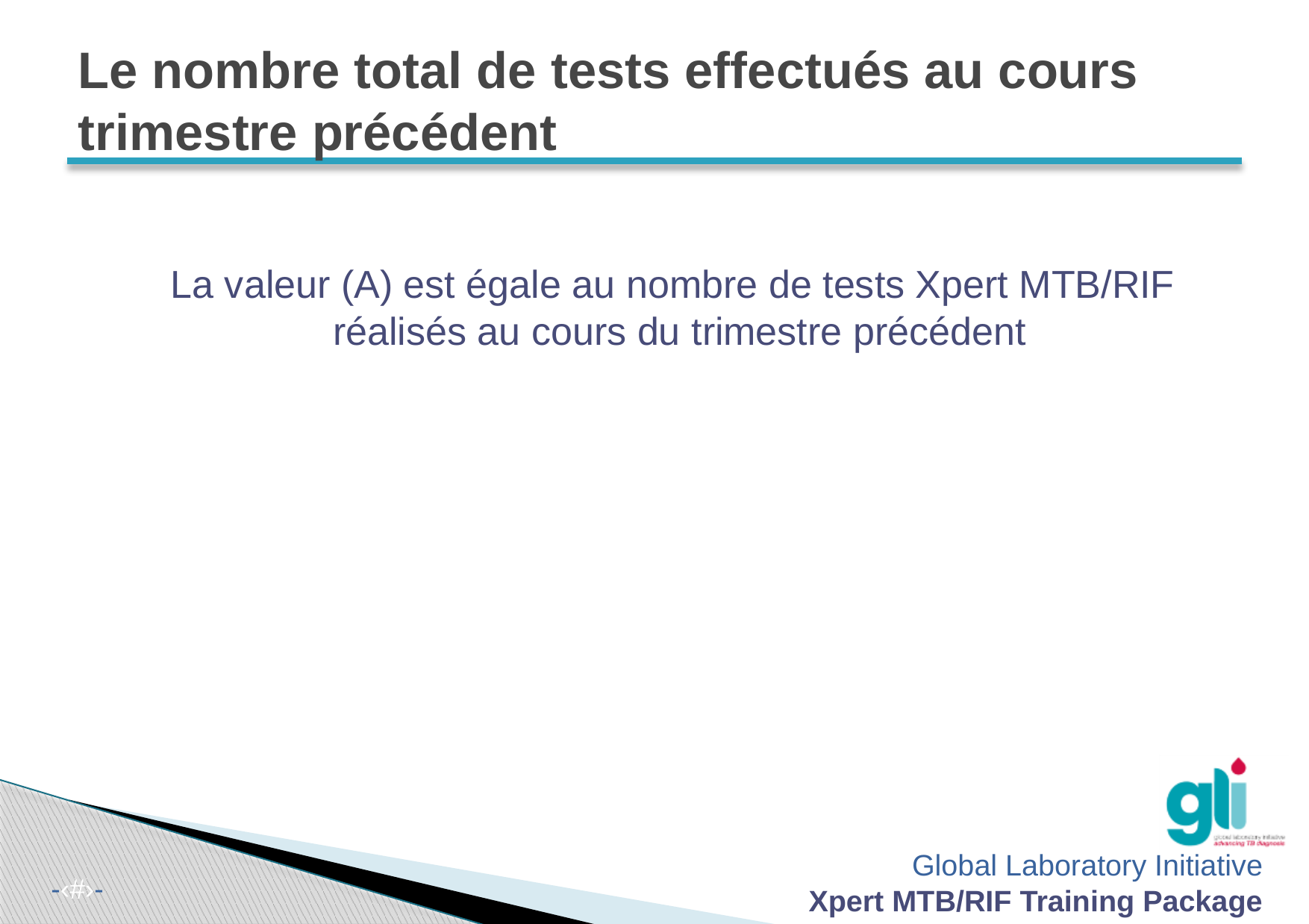

# Le nombre total de tests effectués au cours trimestre précédent

  La valeur (A) est égale au nombre de tests Xpert MTB/RIF réalisés au cours du trimestre précédent